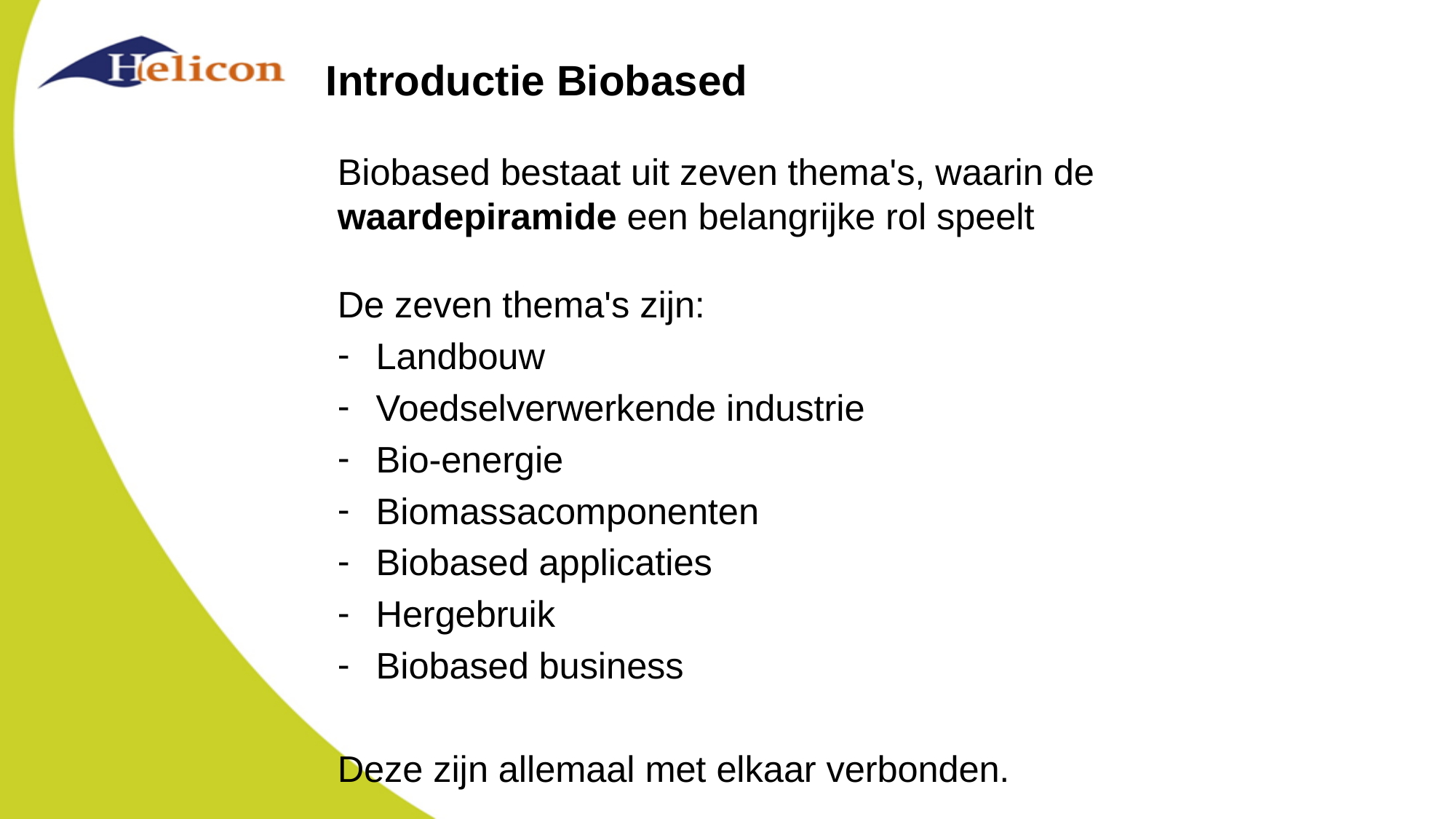

# Introductie Biobased
Biobased bestaat uit zeven thema's, waarin de waardepiramide een belangrijke rol speelt
De zeven thema's zijn:
Landbouw
Voedselverwerkende industrie
Bio-energie
Biomassacomponenten
Biobased applicaties
Hergebruik
Biobased business

Deze zijn allemaal met elkaar verbonden.